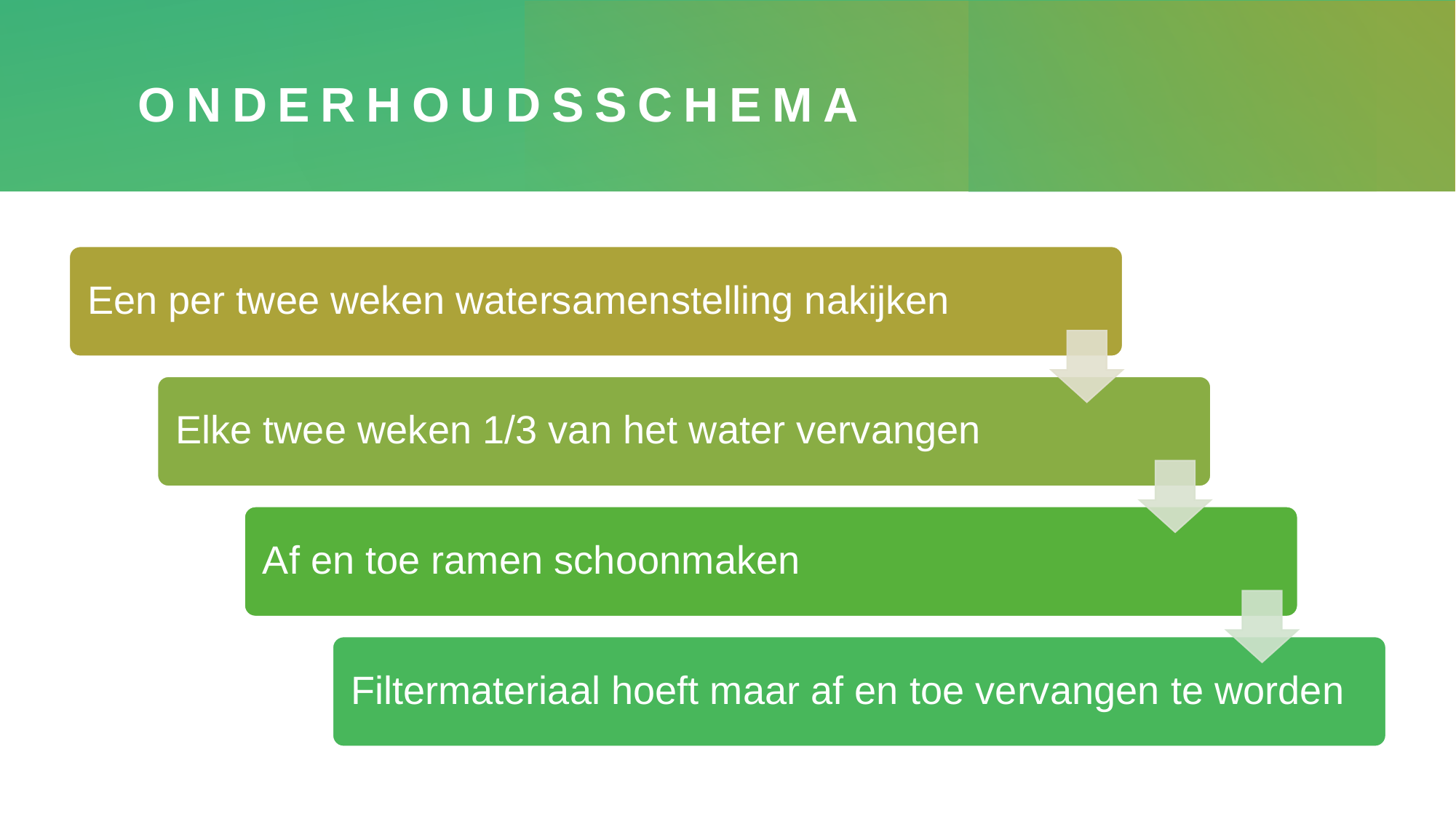

# Onderhoudsschema
Een per twee weken watersamenstelling nakijken
Elke twee weken 1/3 van het water vervangen
Af en toe ramen schoonmaken
Filtermateriaal hoeft maar af en toe vervangen te worden